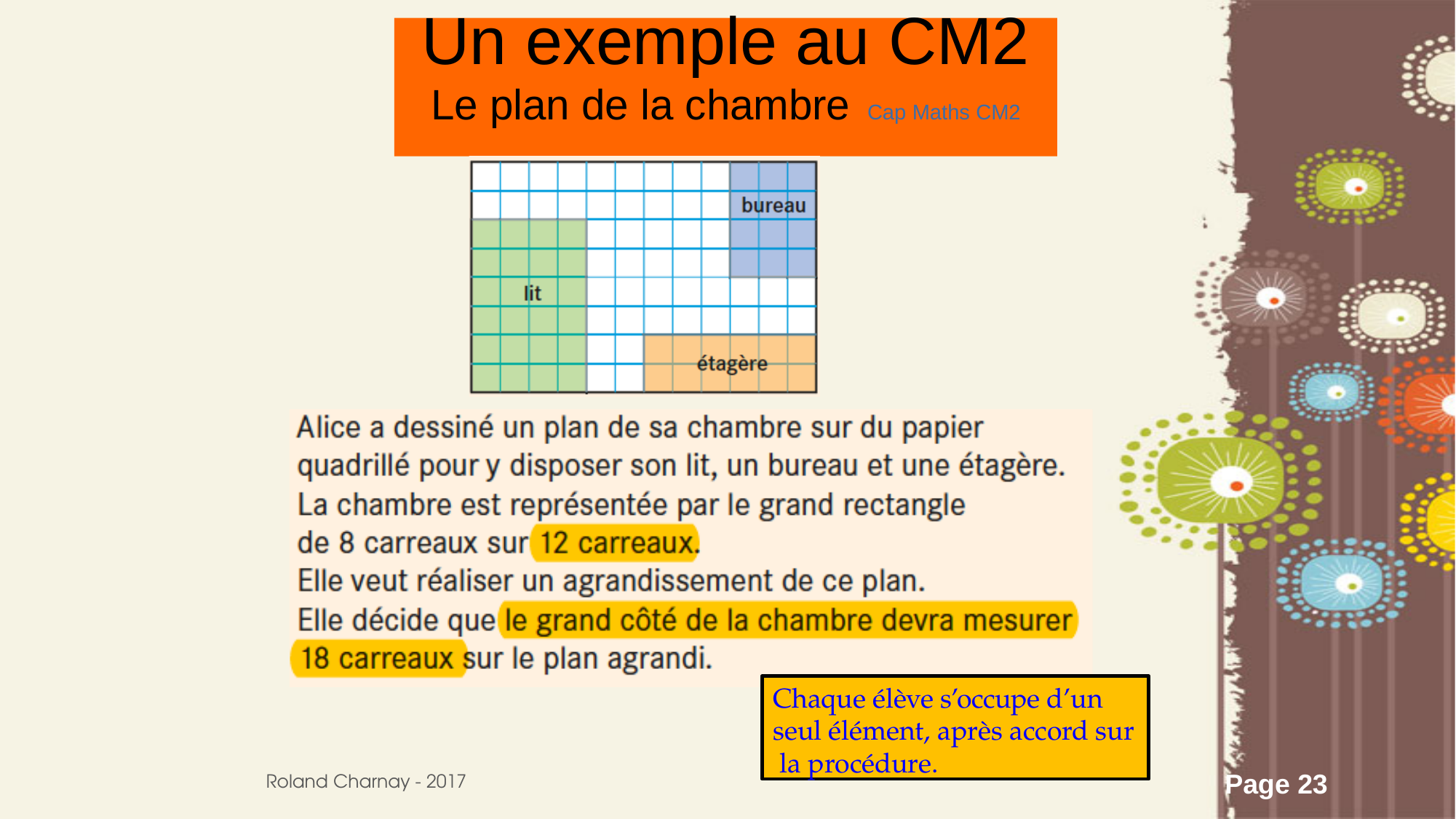

# Un exemple au CM2
Le plan de la chambre	Cap Maths CM2

Chaque élève s’occupe d’un  seul élément, après accord sur  la procédure.
Roland Charnay - 2017